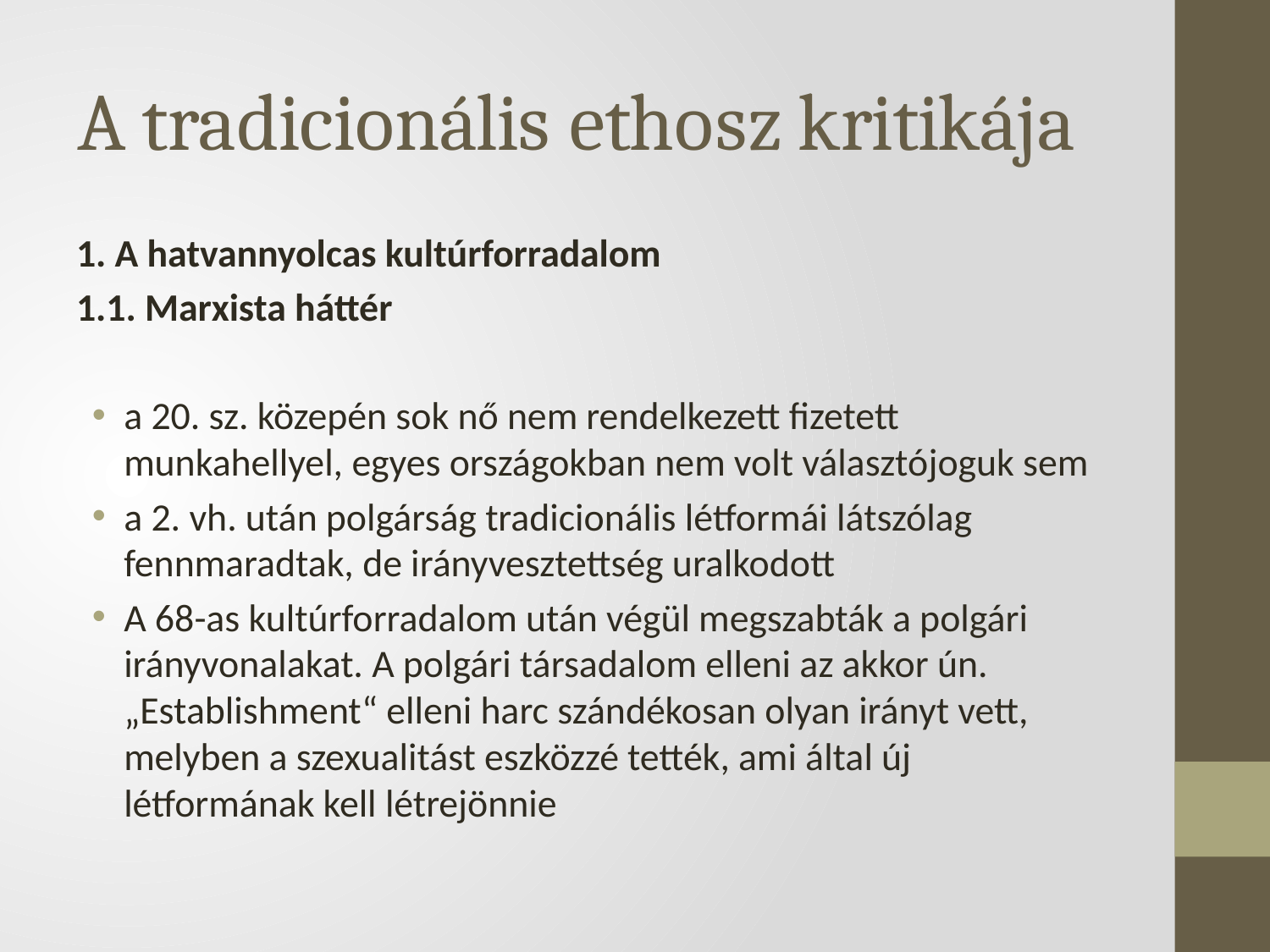

# A tradicionális ethosz kritikája
1. A hatvannyolcas kultúrforradalom
1.1. Marxista háttér

a 20. sz. közepén sok nő nem rendelkezett fizetett munkahellyel, egyes országokban nem volt választójoguk sem
a 2. vh. után polgárság tradicionális létformái látszólag fennmaradtak, de irányvesztettség uralkodott
A 68-as kultúrforradalom után végül megszabták a polgári irányvonalakat. A polgári társadalom elleni az akkor ún. „Establishment“ elleni harc szándékosan olyan irányt vett, melyben a szexualitást eszközzé tették, ami által új létformának kell létrejönnie